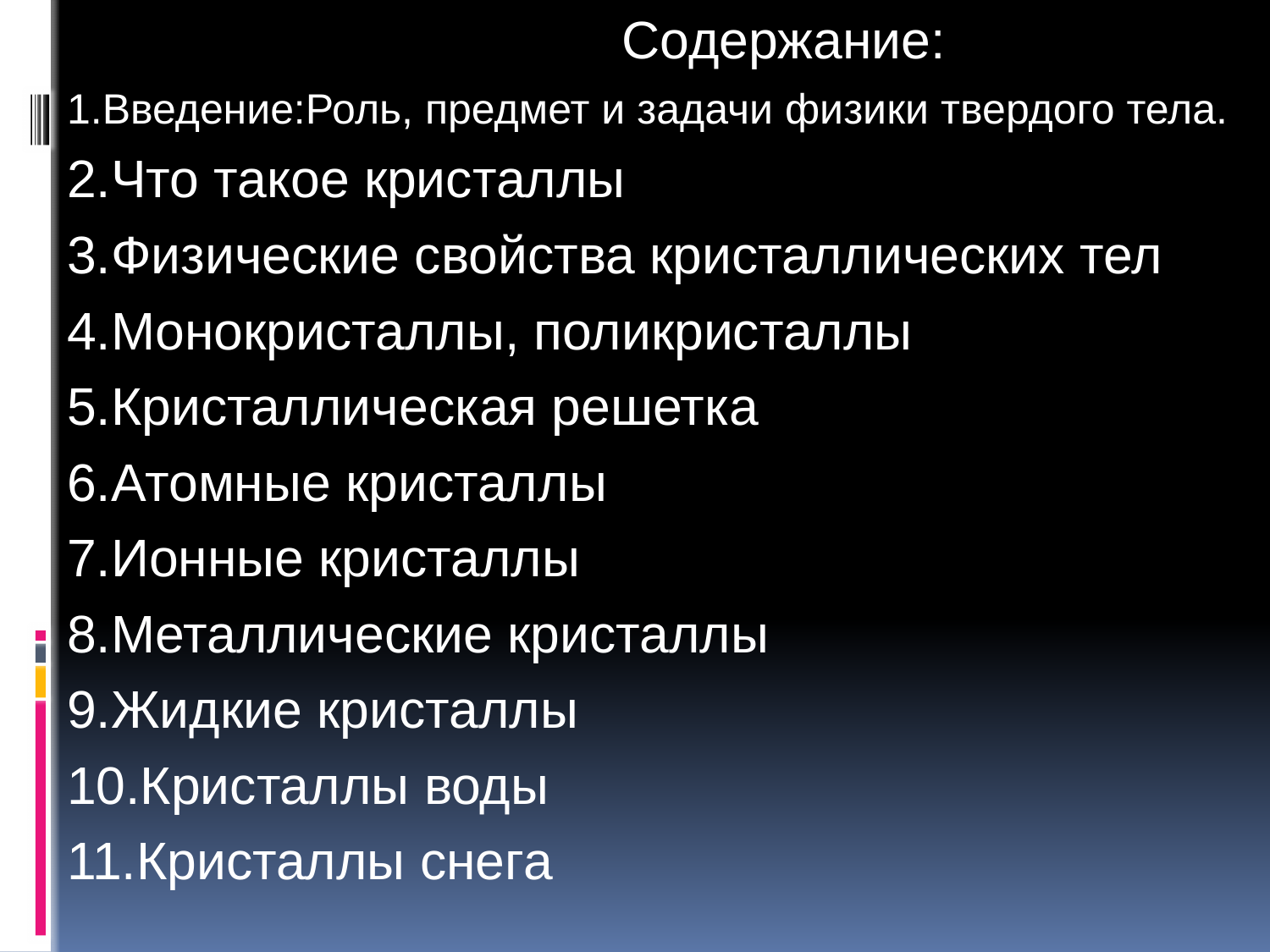

Содержание:
1.Введение:Роль, предмет и задачи физики твердого тела.
2.Что такое кристаллы
3.Физические свойства кристаллических тел
4.Монокристаллы, поликристаллы
5.Кристаллическая решетка
6.Атомные кристаллы
7.Ионные кристаллы
8.Металлические кристаллы
9.Жидкие кристаллы
10.Кристаллы воды
11.Кристаллы снега